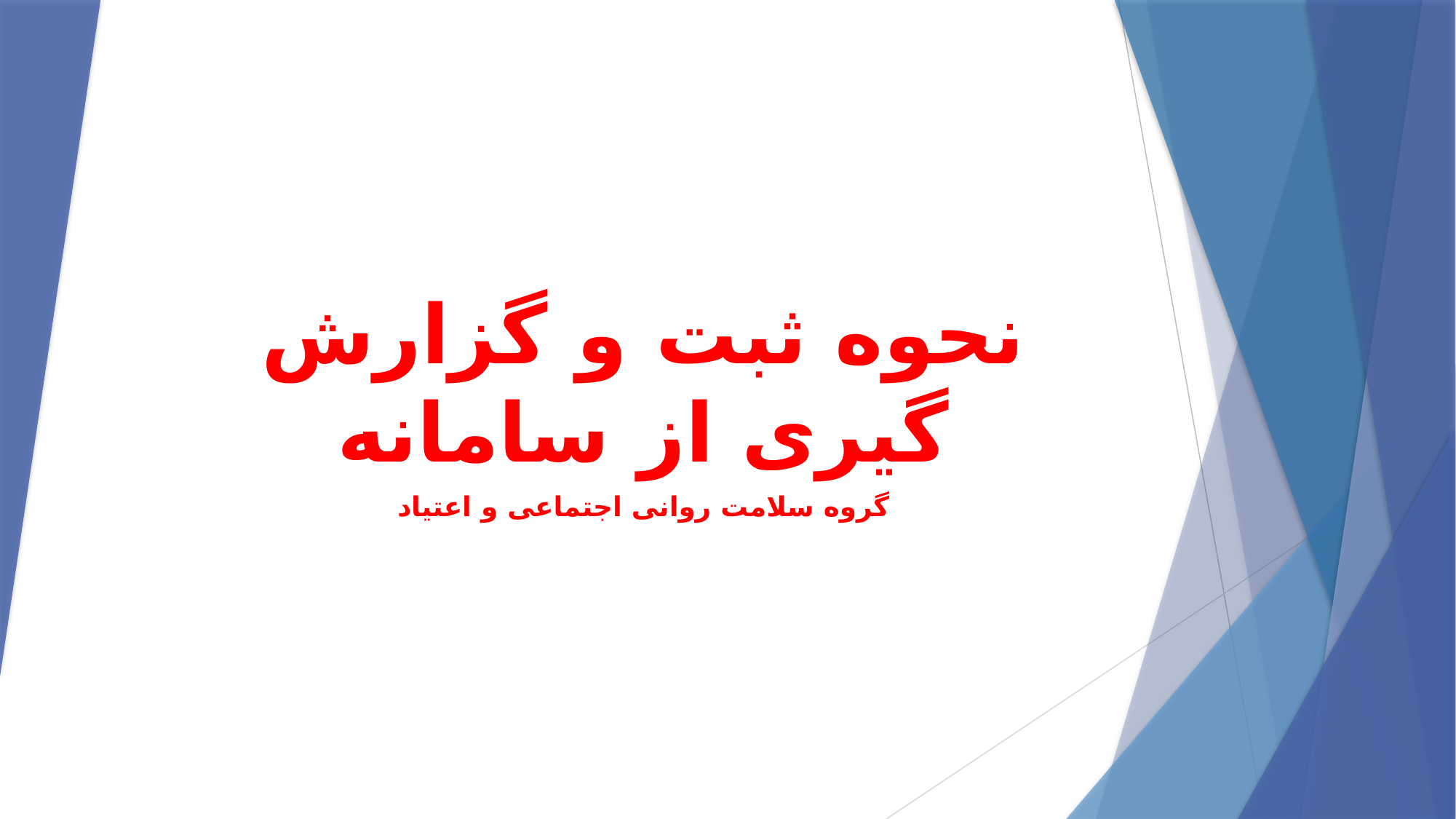

# نحوه ثبت و گزارش گیری از سامانه
گروه سلامت روانی اجتماعی و اعتیاد